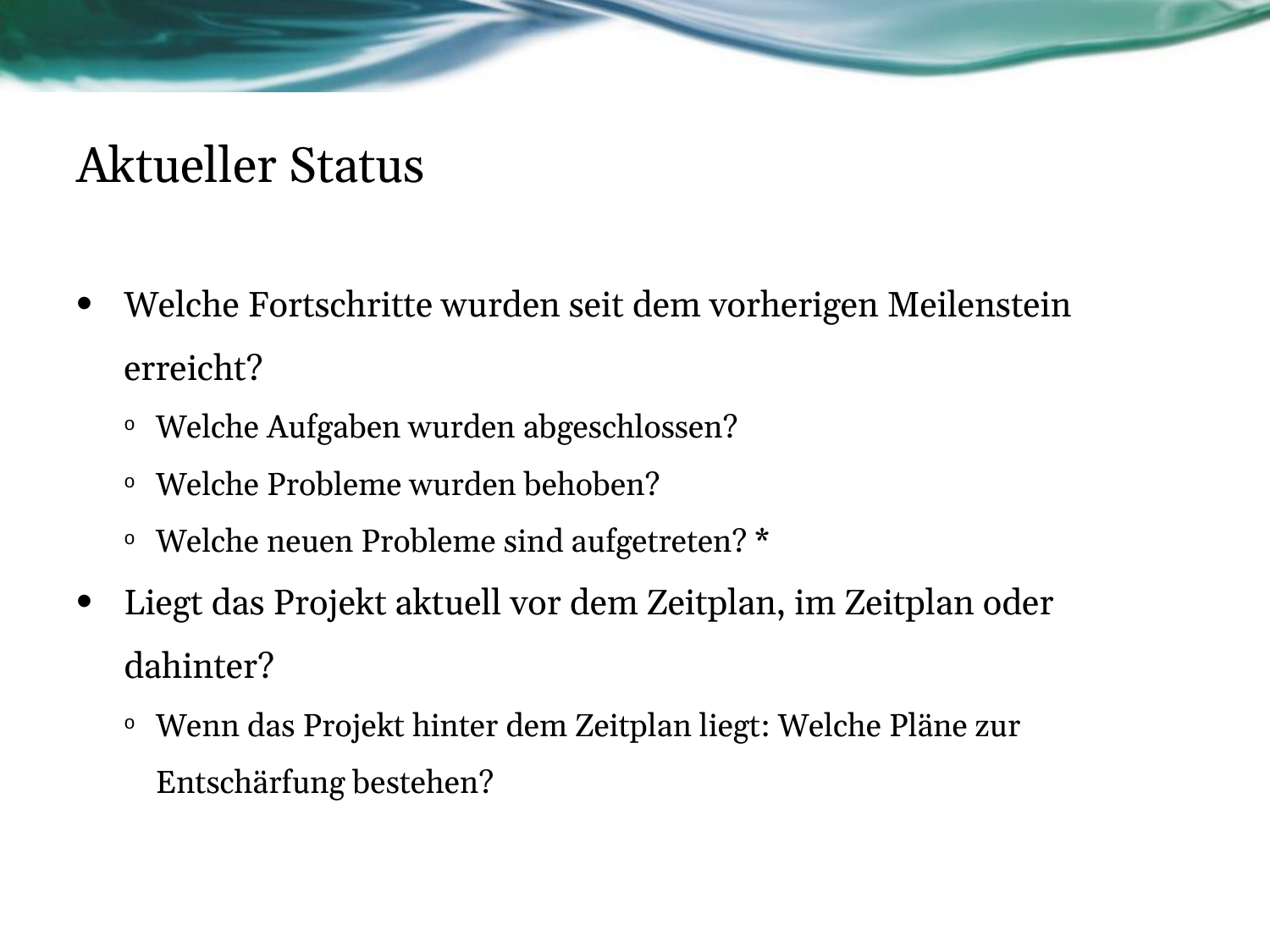

# Aktueller Status
Welche Fortschritte wurden seit dem vorherigen Meilenstein erreicht?
Welche Aufgaben wurden abgeschlossen?
Welche Probleme wurden behoben?
Welche neuen Probleme sind aufgetreten? *
Liegt das Projekt aktuell vor dem Zeitplan, im Zeitplan oder dahinter?
Wenn das Projekt hinter dem Zeitplan liegt: Welche Pläne zur Entschärfung bestehen?